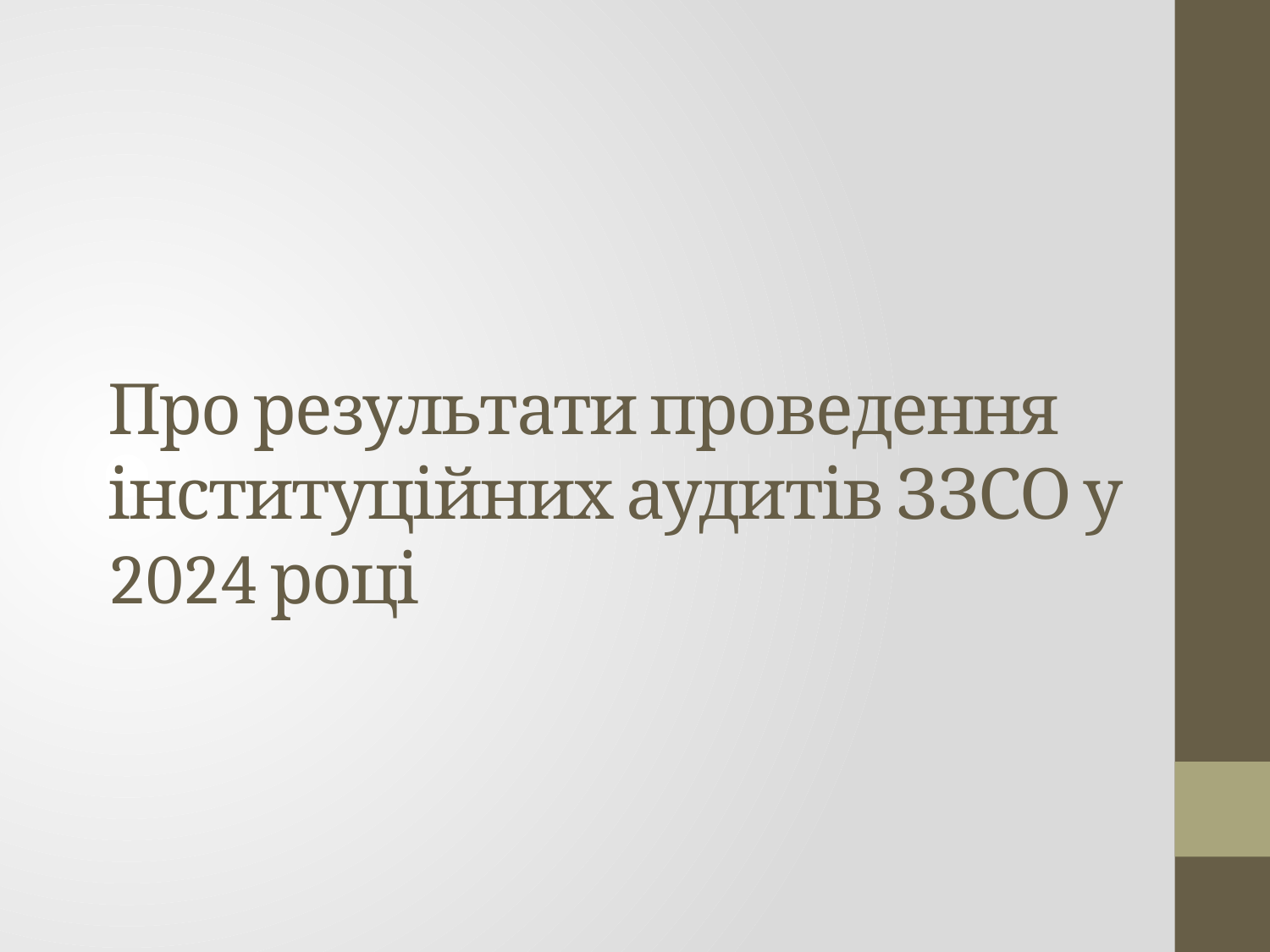

# Про результати проведення інституційних аудитів ЗЗСО у 2024 році